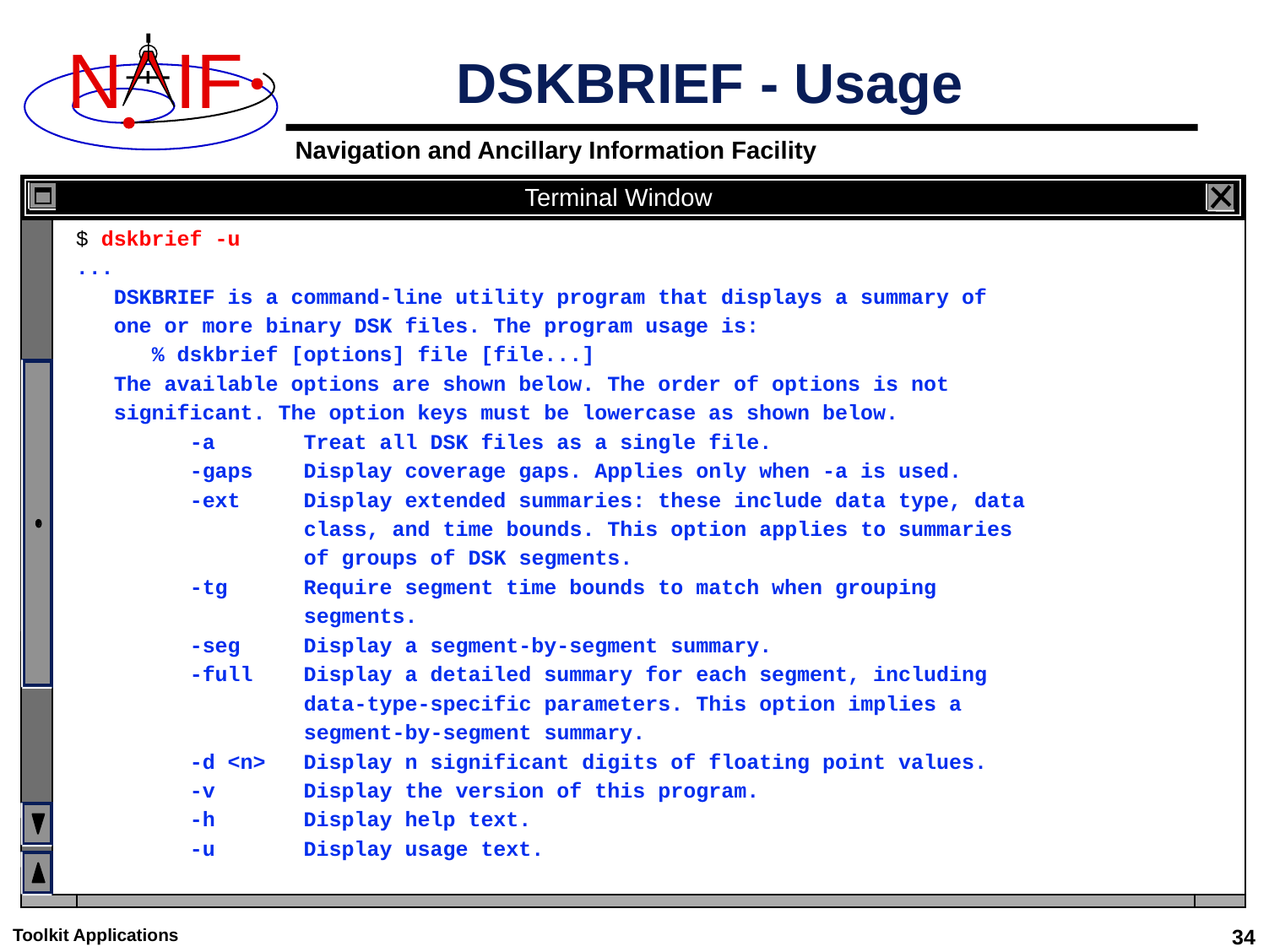

# DSKBRIEF - Usage

Terminal Window

$ dskbrief -u
...
   DSKBRIEF is a command-line utility program that displays a summary of
   one or more binary DSK files. The program usage is:
      % dskbrief [options] file [file...]
   The available options are shown below. The order of options is not
   significant. The option keys must be lowercase as shown below.
         -a       Treat all DSK files as a single file.
         -gaps    Display coverage gaps. Applies only when -a is used.
         -ext     Display extended summaries: these include data type, data
                  class, and time bounds. This option applies to summaries
                  of groups of DSK segments.
         -tg      Require segment time bounds to match when grouping
                  segments.
         -seg     Display a segment-by-segment summary.
         -full    Display a detailed summary for each segment, including
                  data-type-specific parameters. This option implies a
                  segment-by-segment summary.
         -d <n>   Display n significant digits of floating point values.
         -v       Display the version of this program.
         -h       Display help text.
         -u       Display usage text.
Toolkit Applications
34